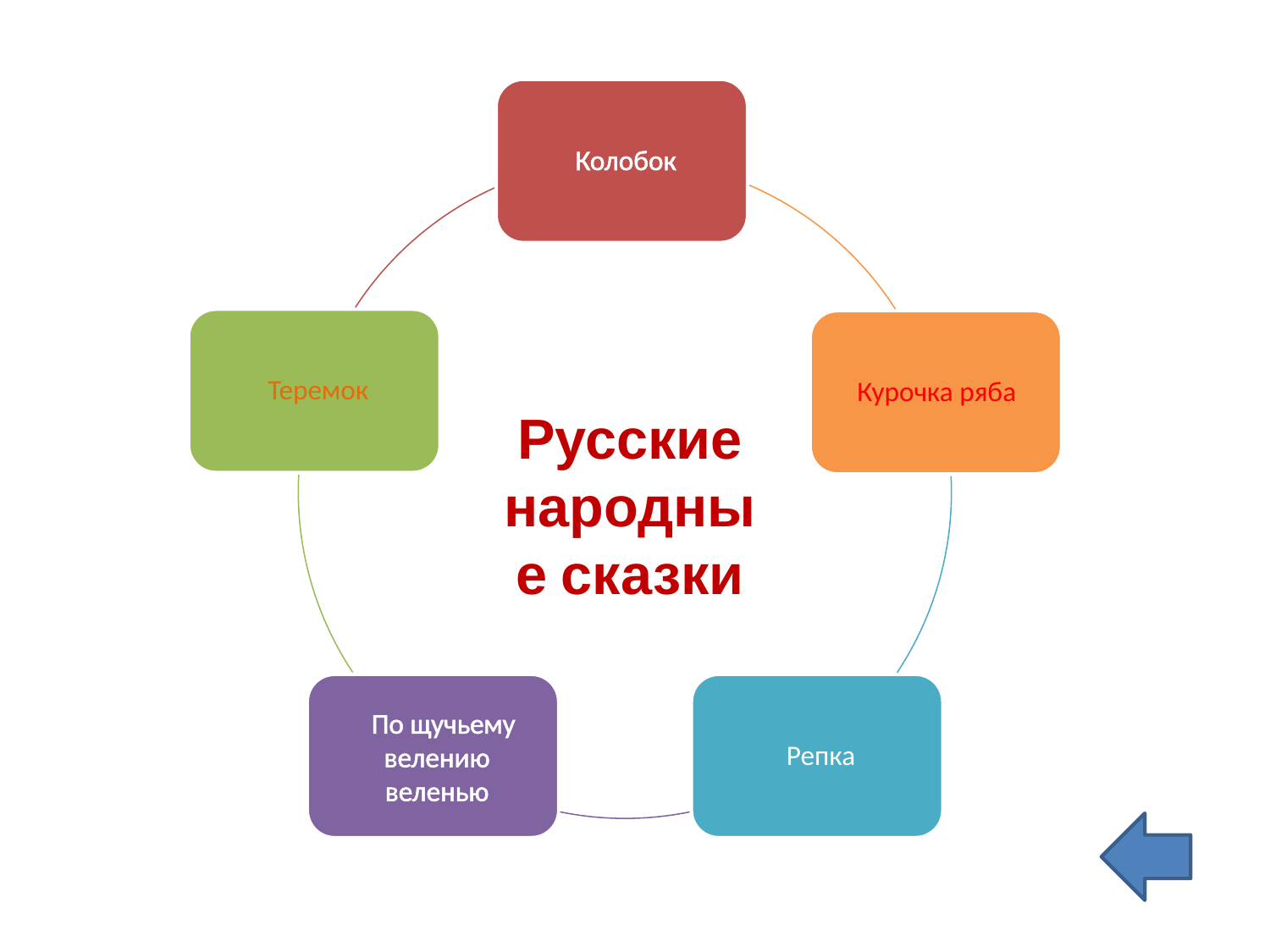

Колобок
Теремок
  По щучьему велению
веленью
Репка
Курочка ряба
Русские народные сказки